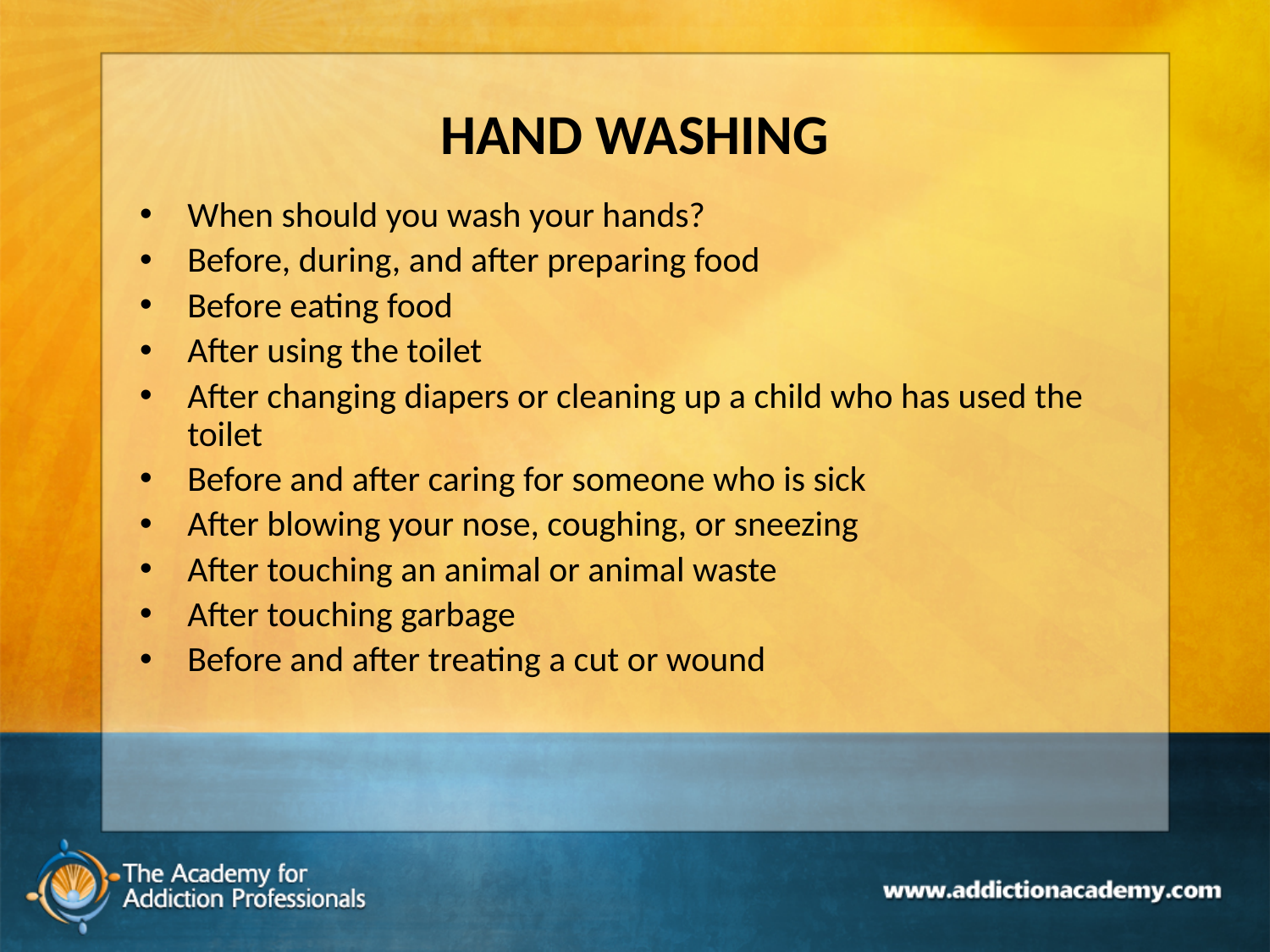

# HAND WASHING
When should you wash your hands?
Before, during, and after preparing food
Before eating food
After using the toilet
After changing diapers or cleaning up a child who has used the toilet
Before and after caring for someone who is sick
After blowing your nose, coughing, or sneezing
After touching an animal or animal waste
After touching garbage
Before and after treating a cut or wound